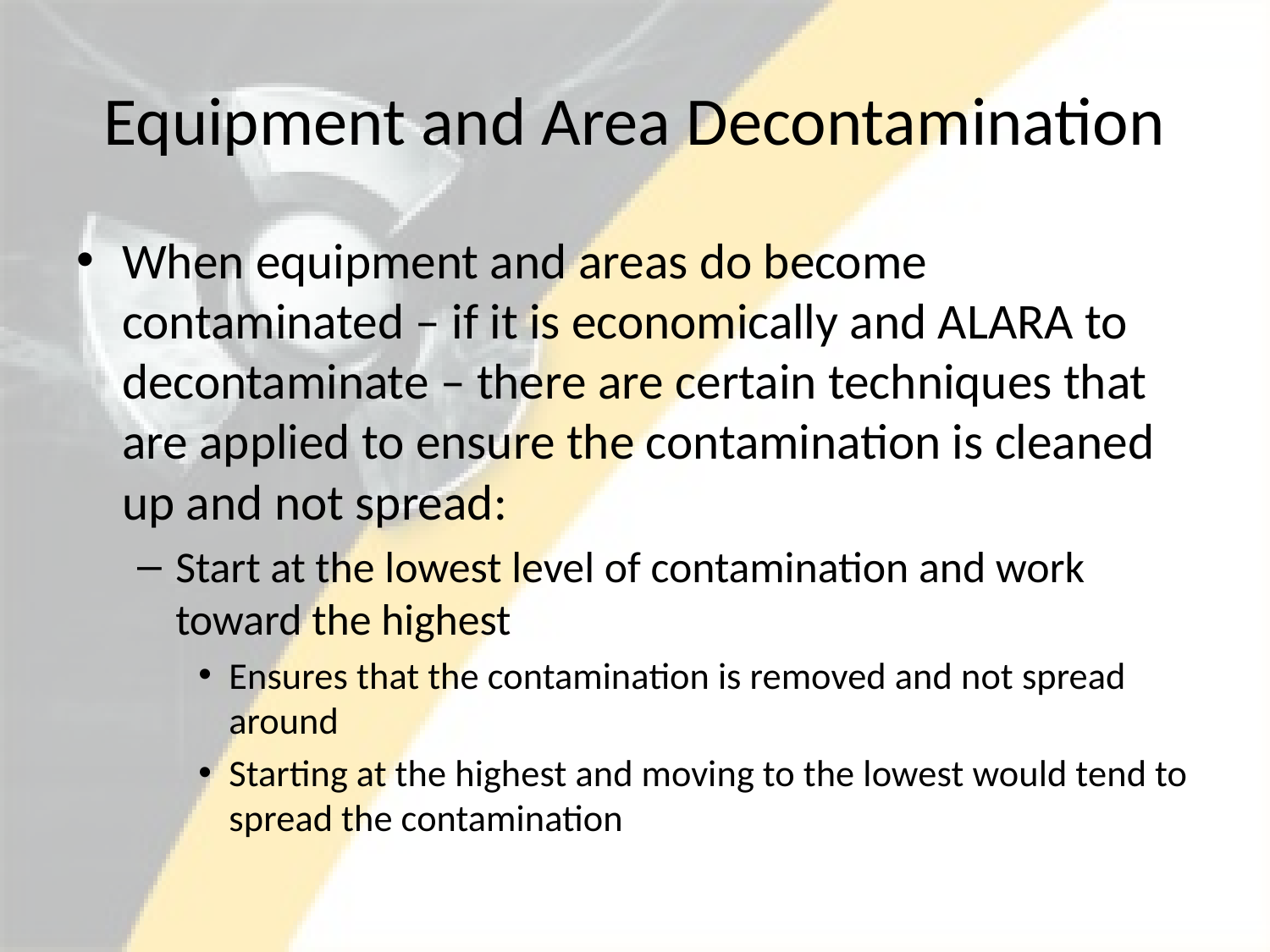

# Equipment and Area Decontamination
When equipment and areas do become contaminated – if it is economically and ALARA to decontaminate – there are certain techniques that are applied to ensure the contamination is cleaned up and not spread:
Start at the lowest level of contamination and work toward the highest
Ensures that the contamination is removed and not spread around
Starting at the highest and moving to the lowest would tend to spread the contamination